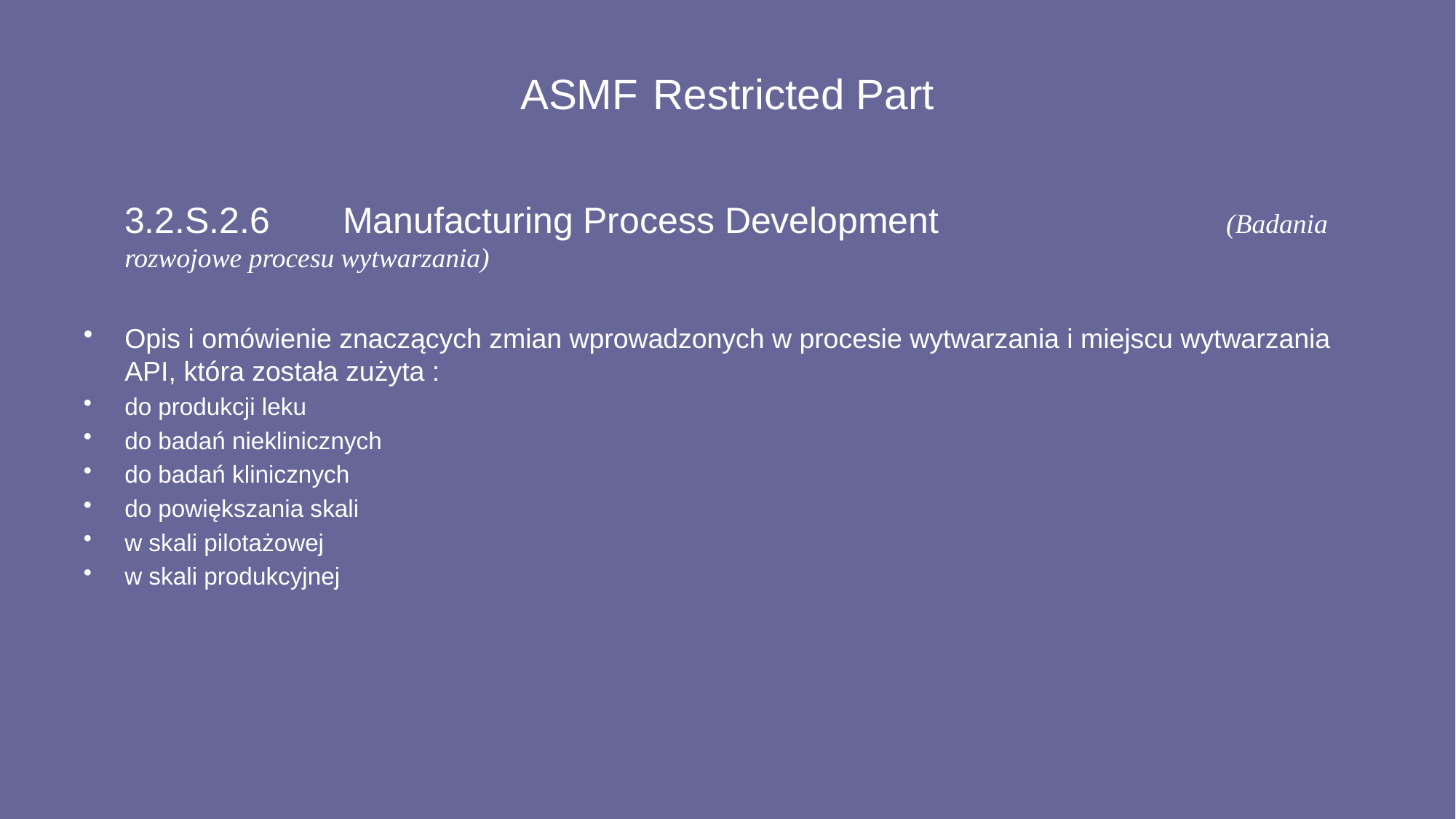

# ASMF Restricted Part
	3.2.S.2.6	Manufacturing Process Development			 (Badania rozwojowe procesu wytwarzania)

Opis i omówienie znaczących zmian wprowadzonych w procesie wytwarzania i miejscu wytwarzania API, która została zużyta :
do produkcji leku
do badań nieklinicznych
do badań klinicznych
do powiększania skali
w skali pilotażowej
w skali produkcyjnej